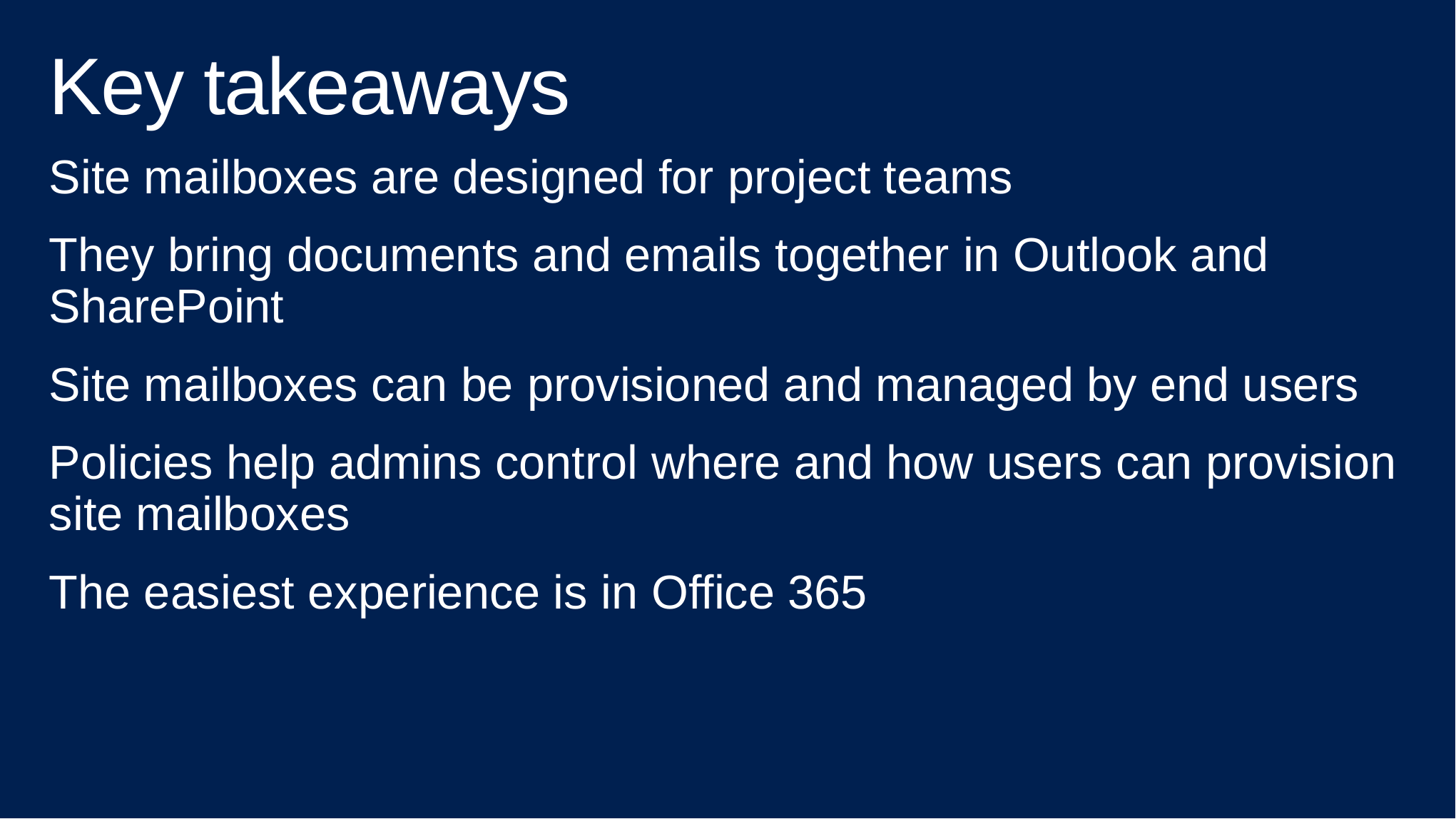

# Key takeaways
Site mailboxes are designed for project teams
They bring documents and emails together in Outlook and SharePoint
Site mailboxes can be provisioned and managed by end users
Policies help admins control where and how users can provision site mailboxes
The easiest experience is in Office 365